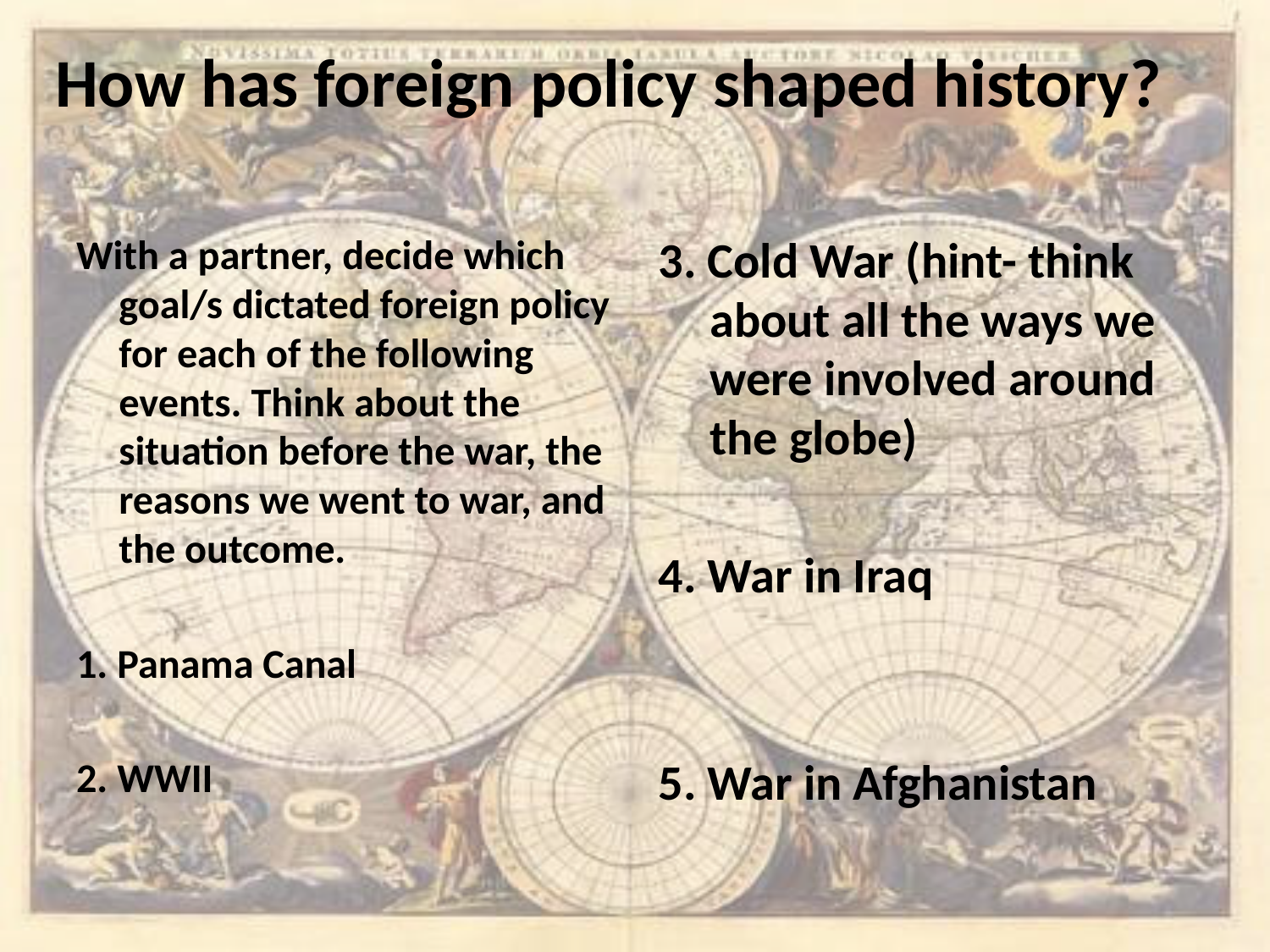

# How has foreign policy shaped history?
With a partner, decide which goal/s dictated foreign policy for each of the following events. Think about the situation before the war, the reasons we went to war, and the outcome.

1. Panama Canal

2. WWII

3. Cold War (hint- think about all the ways we were involved around the globe)

4. War in Iraq

5. War in Afghanistan